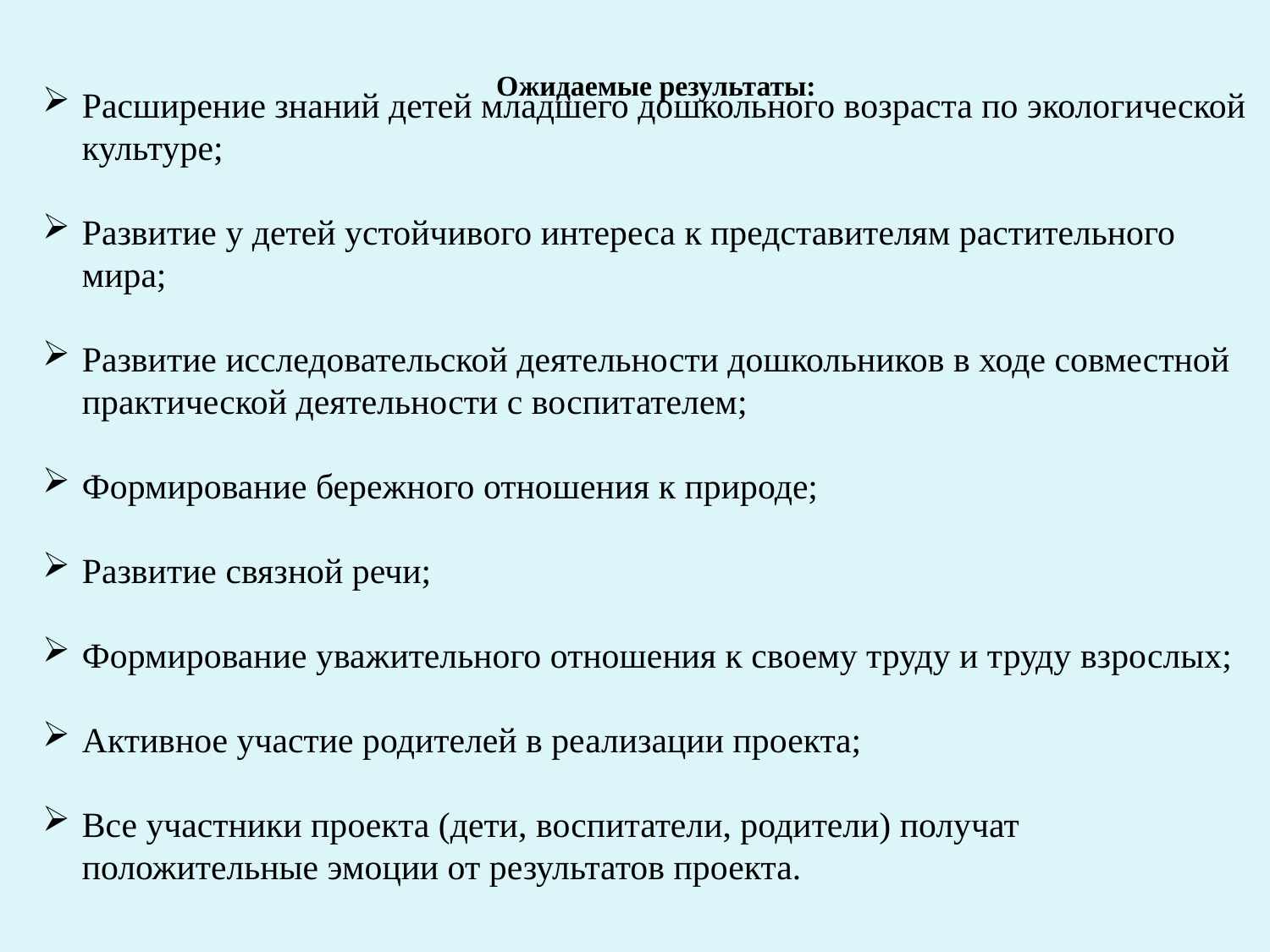

# Ожидаемые результаты:
Расширение знаний детей младшего дошкольного возраста по экологической культуре;

Развитие у детей устойчивого интереса к представителям растительного мира;

Развитие исследовательской деятельности дошкольников в ходе совместной практической деятельности с воспитателем;

Формирование бережного отношения к природе;

Развитие связной речи;

Формирование уважительного отношения к своему труду и труду взрослых;

Активное участие родителей в реализации проекта;

Все участники проекта (дети, воспитатели, родители) получат положительные эмоции от результатов проекта.